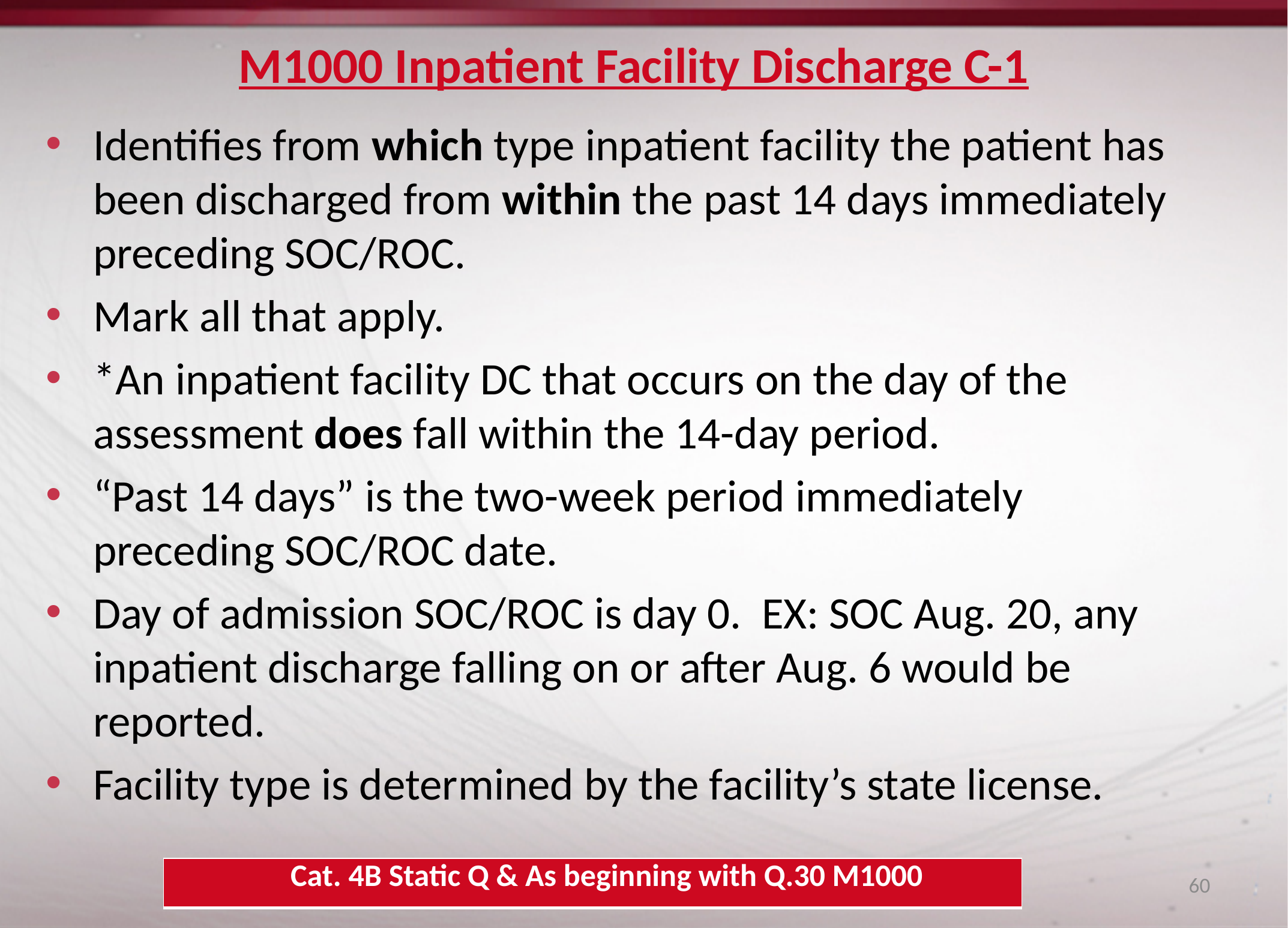

# M1000 Inpatient Facility Discharge C-1
Identifies from which type inpatient facility the patient has been discharged from within the past 14 days immediately preceding SOC/ROC.
Mark all that apply.
*An inpatient facility DC that occurs on the day of the assessment does fall within the 14-day period.
“Past 14 days” is the two-week period immediately preceding SOC/ROC date.
Day of admission SOC/ROC is day 0.  EX: SOC Aug. 20, any inpatient discharge falling on or after Aug. 6 would be reported.
Facility type is determined by the facility’s state license.
| Cat. 4B Static Q & As beginning with Q.30 M1000 |
| --- |
60